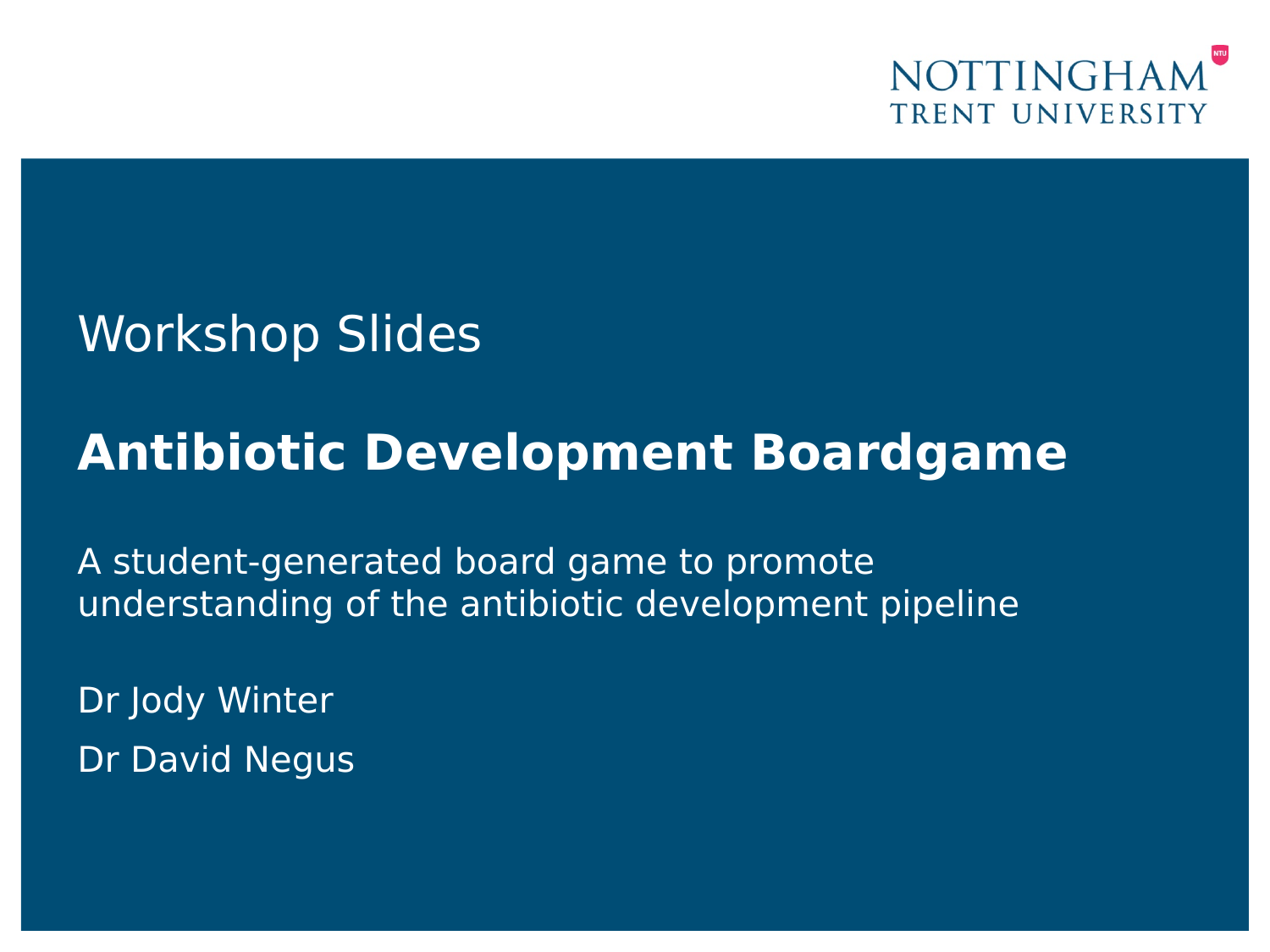

# Workshop Slides Antibiotic Development Boardgame A student-generated board game to promote understanding of the antibiotic development pipeline

Dr Jody Winter
Dr David Negus